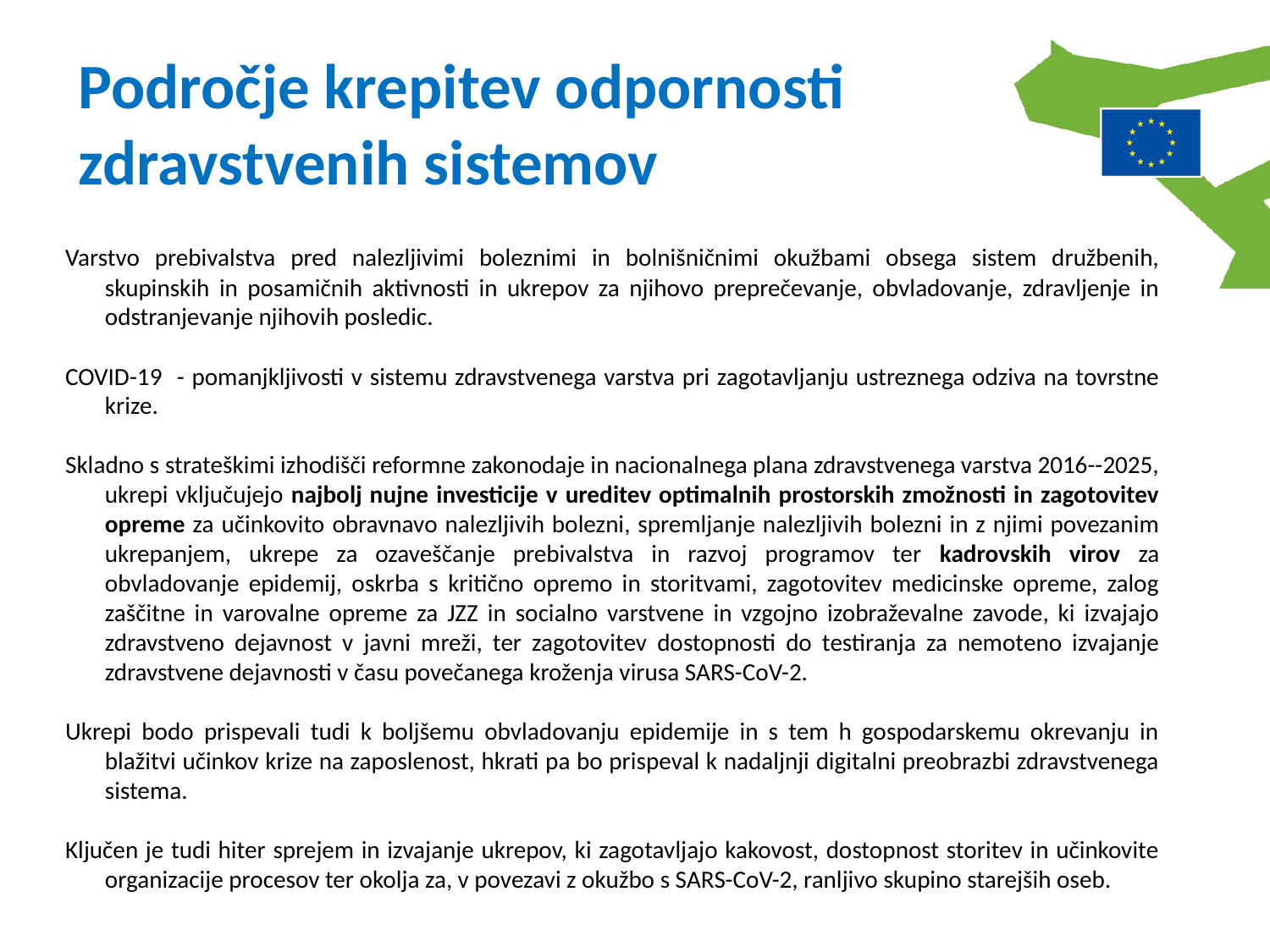

Področje krepitev odpornosti zdravstvenih sistemov

Varstvo prebivalstva pred nalezljivimi boleznimi in bolnišničnimi okužbami obsega sistem družbenih, skupinskih in posamičnih aktivnosti in ukrepov za njihovo preprečevanje, obvladovanje, zdravljenje in odstranjevanje njihovih posledic.

COVID-19  - pomanjkljivosti v sistemu zdravstvenega varstva pri zagotavljanju ustreznega odziva na tovrstne krize.

Skladno s strateškimi izhodišči reformne zakonodaje in nacionalnega plana zdravstvenega varstva 2016--2025, ukrepi vključujejo najbolj nujne investicije v ureditev optimalnih prostorskih zmožnosti in zagotovitev opreme za učinkovito obravnavo nalezljivih bolezni, spremljanje nalezljivih bolezni in z njimi povezanim ukrepanjem, ukrepe za ozaveščanje prebivalstva in razvoj programov ter kadrovskih virov za obvladovanje epidemij, oskrba s kritično opremo in storitvami, zagotovitev medicinske opreme, zalog zaščitne in varovalne opreme za JZZ in socialno varstvene in vzgojno izobraževalne zavode, ki izvajajo zdravstveno dejavnost v javni mreži, ter zagotovitev dostopnosti do testiranja za nemoteno izvajanje zdravstvene dejavnosti v času povečanega kroženja virusa SARS-CoV-2.

Ukrepi bodo prispevali tudi k boljšemu obvladovanju epidemije in s tem h gospodarskemu okrevanju in blažitvi učinkov krize na zaposlenost, hkrati pa bo prispeval k nadaljnji digitalni preobrazbi zdravstvenega sistema.

Ključen je tudi hiter sprejem in izvajanje ukrepov, ki zagotavljajo kakovost, dostopnost storitev in učinkovite organizacije procesov ter okolja za, v povezavi z okužbo s SARS-CoV-2, ranljivo skupino starejših oseb.